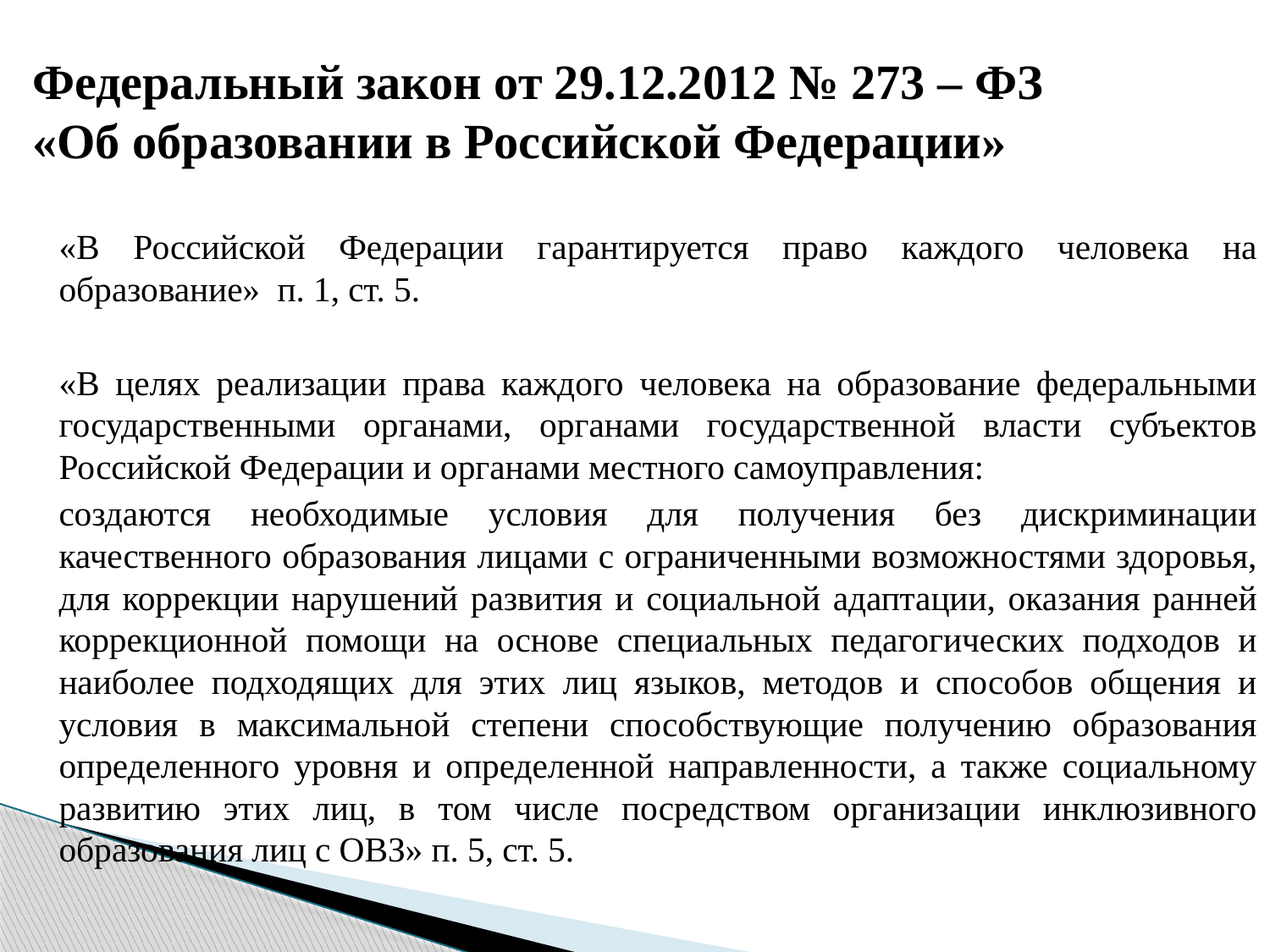

# Федеральный закон от 29.12.2012 № 273 – ФЗ «Об образовании в Российской Федерации»
	«В Российской Федерации гарантируется право каждого человека на образование»  п. 1, ст. 5.

	«В целях реализации права каждого человека на образование федеральными государственными органами, органами государственной власти субъектов Российской Федерации и органами местного самоуправления:
	создаются необходимые условия для получения без дискриминации качественного образования лицами с ограниченными возможностями здоровья, для коррекции нарушений развития и социальной адаптации, оказания ранней коррекционной помощи на основе специальных педагогических подходов и наиболее подходящих для этих лиц языков, методов и способов общения и условия в максимальной степени способствующие получению образования определенного уровня и определенной направленности, а также социальному развитию этих лиц, в том числе посредством организации инклюзивного образования лиц с ОВЗ» п. 5, ст. 5.